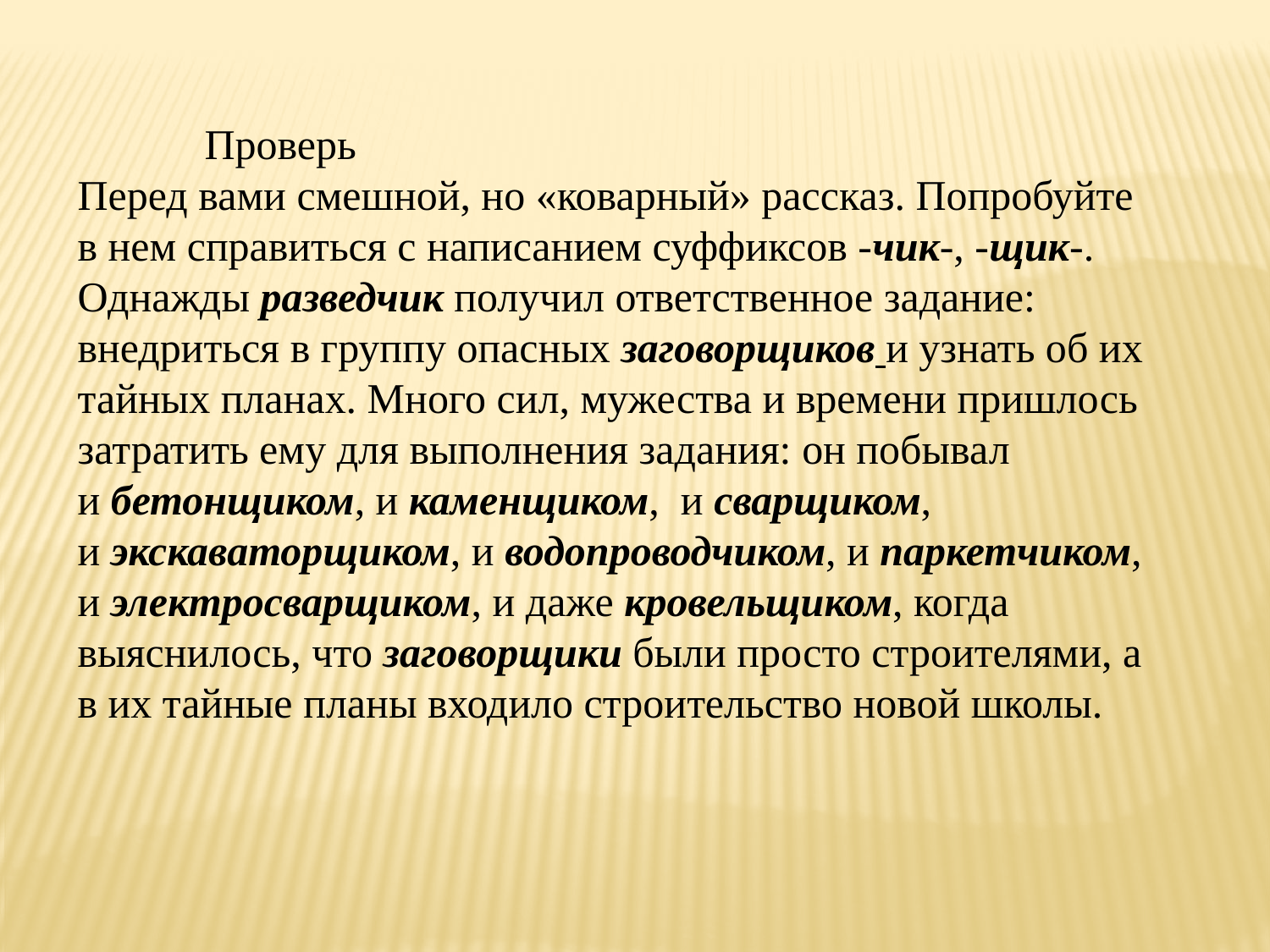

Проверь
Перед вами смешной, но «коварный» рассказ. Попробуйте в нем справиться с написанием суффиксов -чик-, -щик-.
Однажды разведчик получил ответственное задание: внедриться в группу опасных заговорщиков и узнать об их тайных планах. Много сил, мужества и времени пришлось затратить ему для выполнения задания: он побывал и бетонщиком, и каменщиком,  и сварщиком, и экскаваторщиком, и водопроводчиком, и паркетчиком, и электросварщиком, и даже кровельщиком, когда выяснилось, что заговорщики были просто строителями, а в их тайные планы входило строительство новой школы.